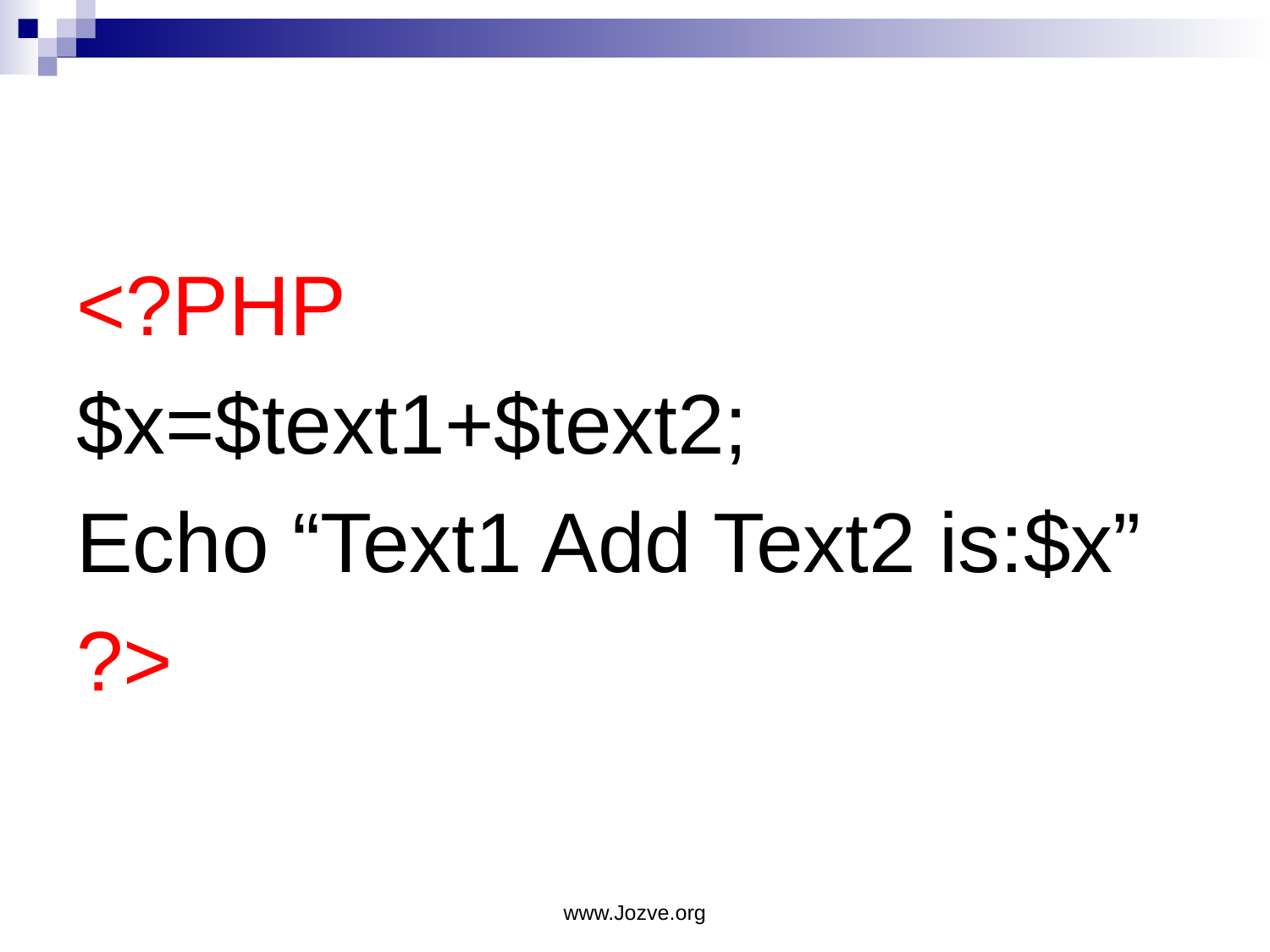

<?PHP
$x=$text1+$text2;
Echo “Text1 Add Text2 is:$x”
?>
www.Jozve.org